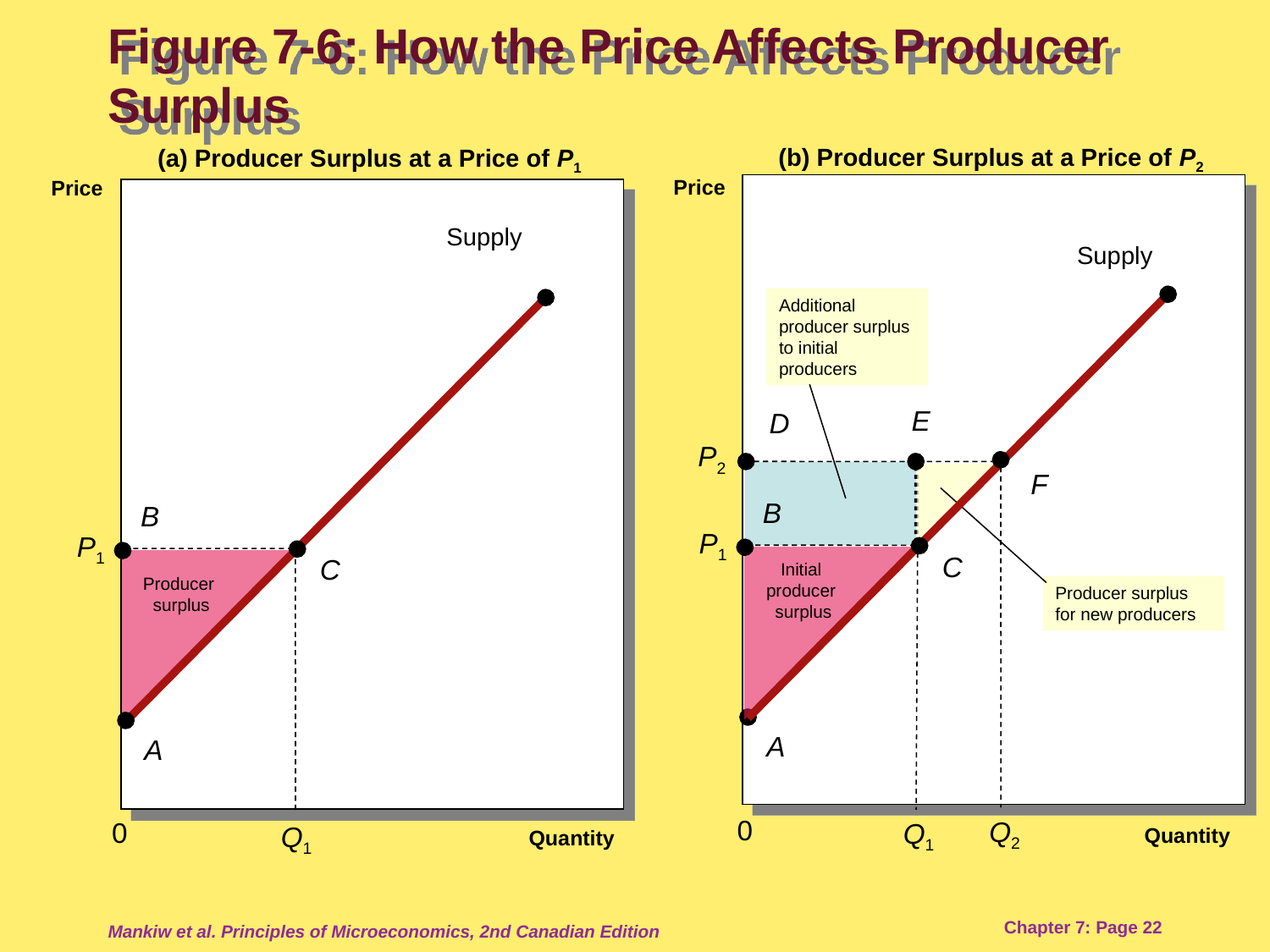

# Figure 7-6: How the Price Affects Producer Surplus
(b) Producer Surplus at a Price of P2
(a) Producer Surplus at a Price of P1
Price
Price

Supply

B
P1

C

A
0
Q1

Supply

B
P1

C

Initial
producer
 surplus
A
Q1

Additional producer surplus to initial producers

E
D
P2

F

Q2

Producer surplus for new producers
Producer
 surplus
0
Quantity
Quantity
Mankiw et al. Principles of Microeconomics, 2nd Canadian Edition
Chapter 7: Page 22